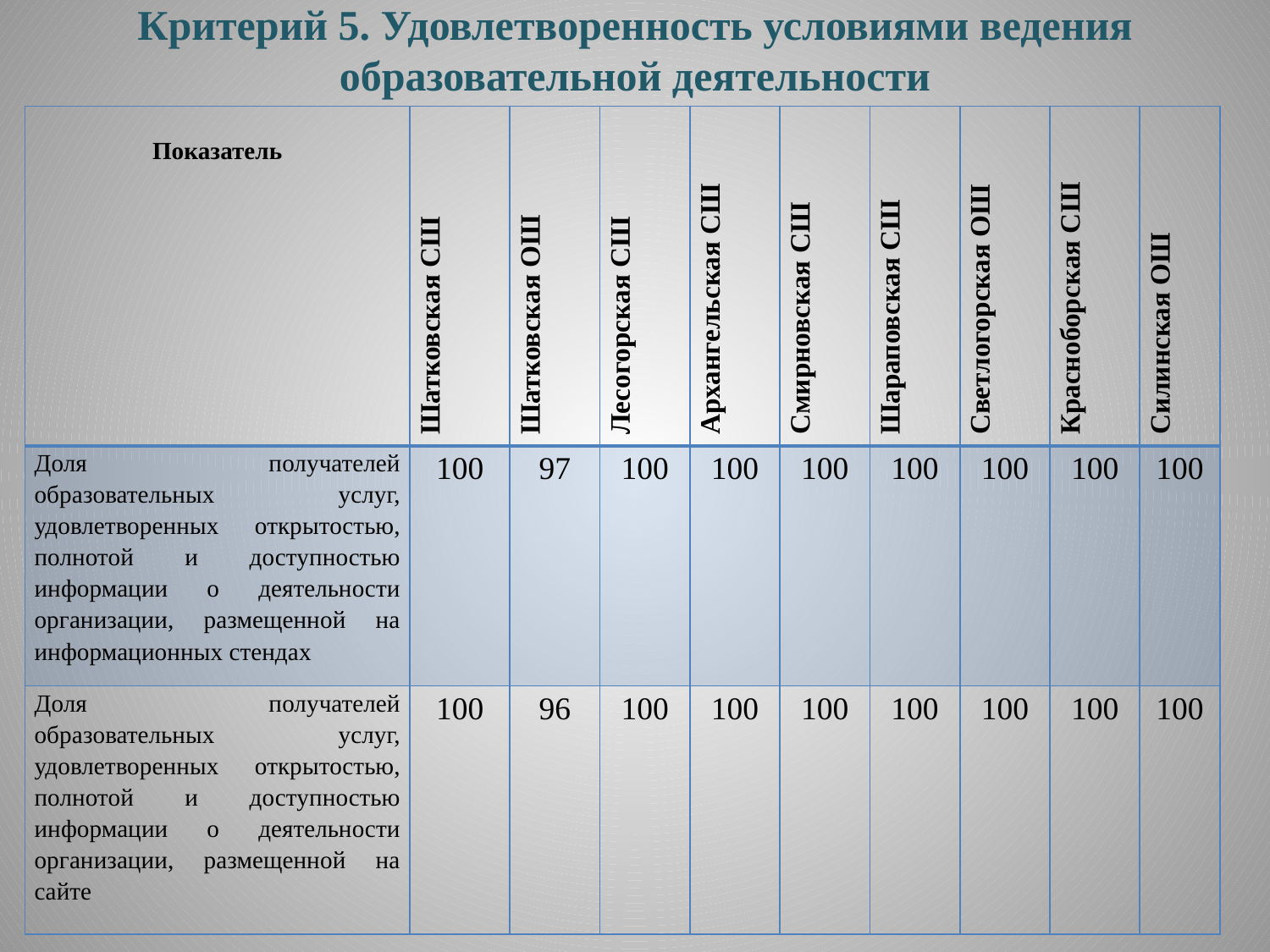

# Критерий 5. Удовлетворенность условиями ведения образовательной деятельности
| Показатель | Шатковская СШ | Шатковская ОШ | Лесогорская СШ | Архангельская СШ | Смирновская СШ | Шараповская СШ | Светлогорская ОШ | Красноборская СШ | Силинская ОШ |
| --- | --- | --- | --- | --- | --- | --- | --- | --- | --- |
| Доля получателей образовательных услуг, удовлетворенных открытостью, полнотой и доступностью информации о деятельности организации, размещенной на информационных стендах | 100 | 97 | 100 | 100 | 100 | 100 | 100 | 100 | 100 |
| Доля получателей образовательных услуг, удовлетворенных открытостью, полнотой и доступностью информации о деятельности организации, размещенной на сайте | 100 | 96 | 100 | 100 | 100 | 100 | 100 | 100 | 100 |